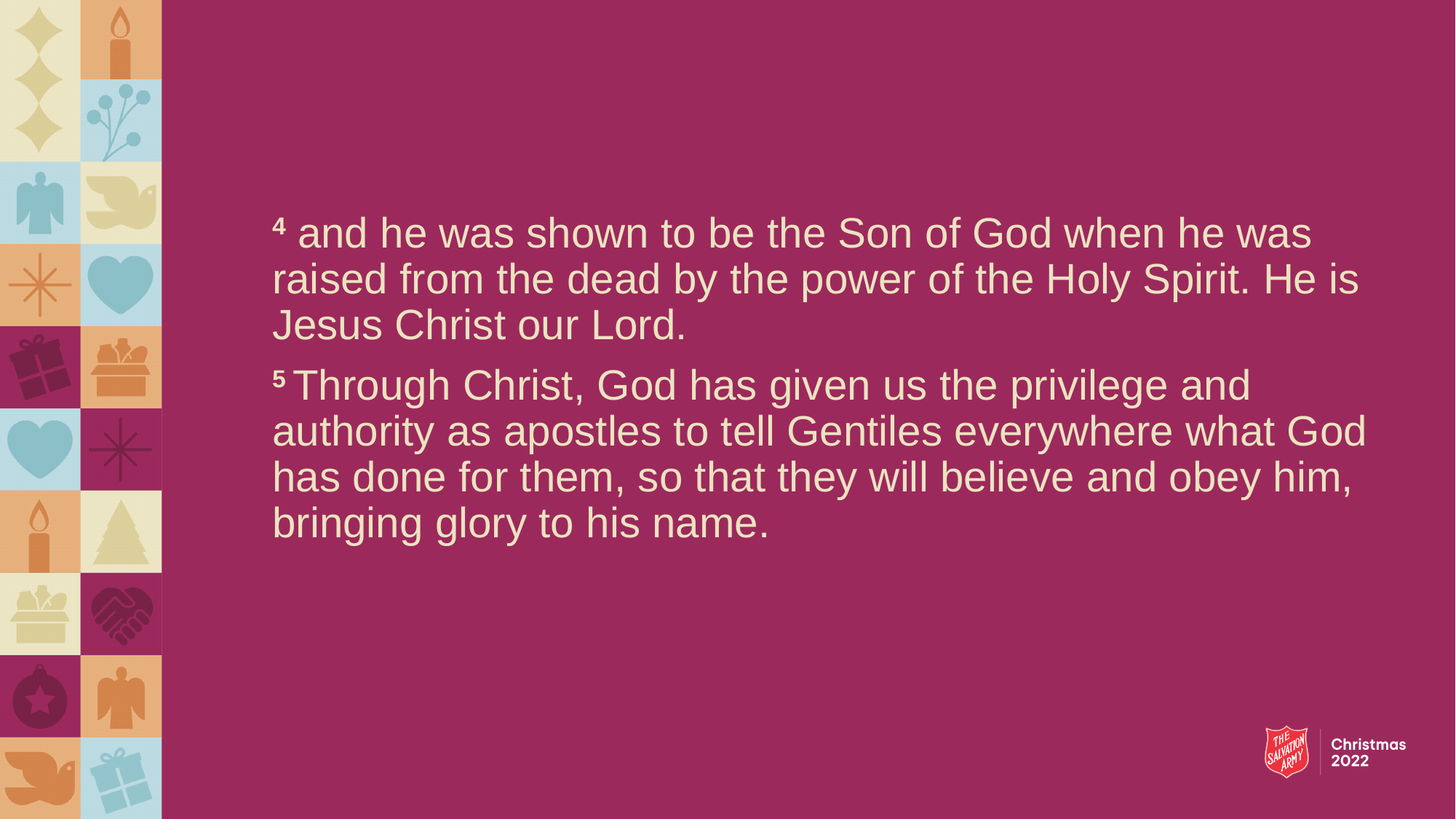

4 and he was shown to be the Son of God when he was raised from the dead by the power of the Holy Spirit. He is Jesus Christ our Lord.
5 Through Christ, God has given us the privilege and authority as apostles to tell Gentiles everywhere what God has done for them, so that they will believe and obey him, bringing glory to his name.